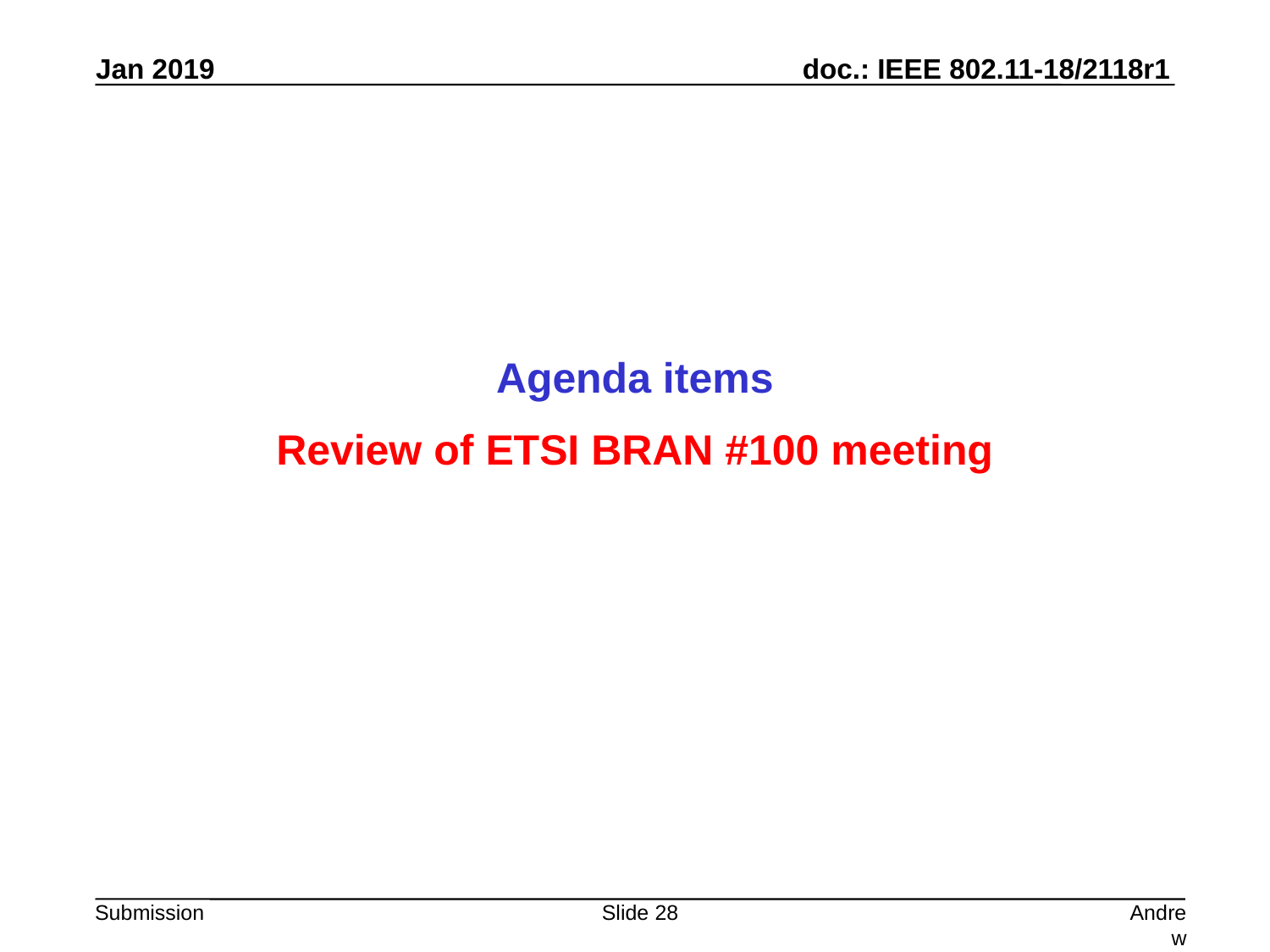

Agenda items
Review of ETSI BRAN #100 meeting
Slide 28
Andrew Myles, Cisco